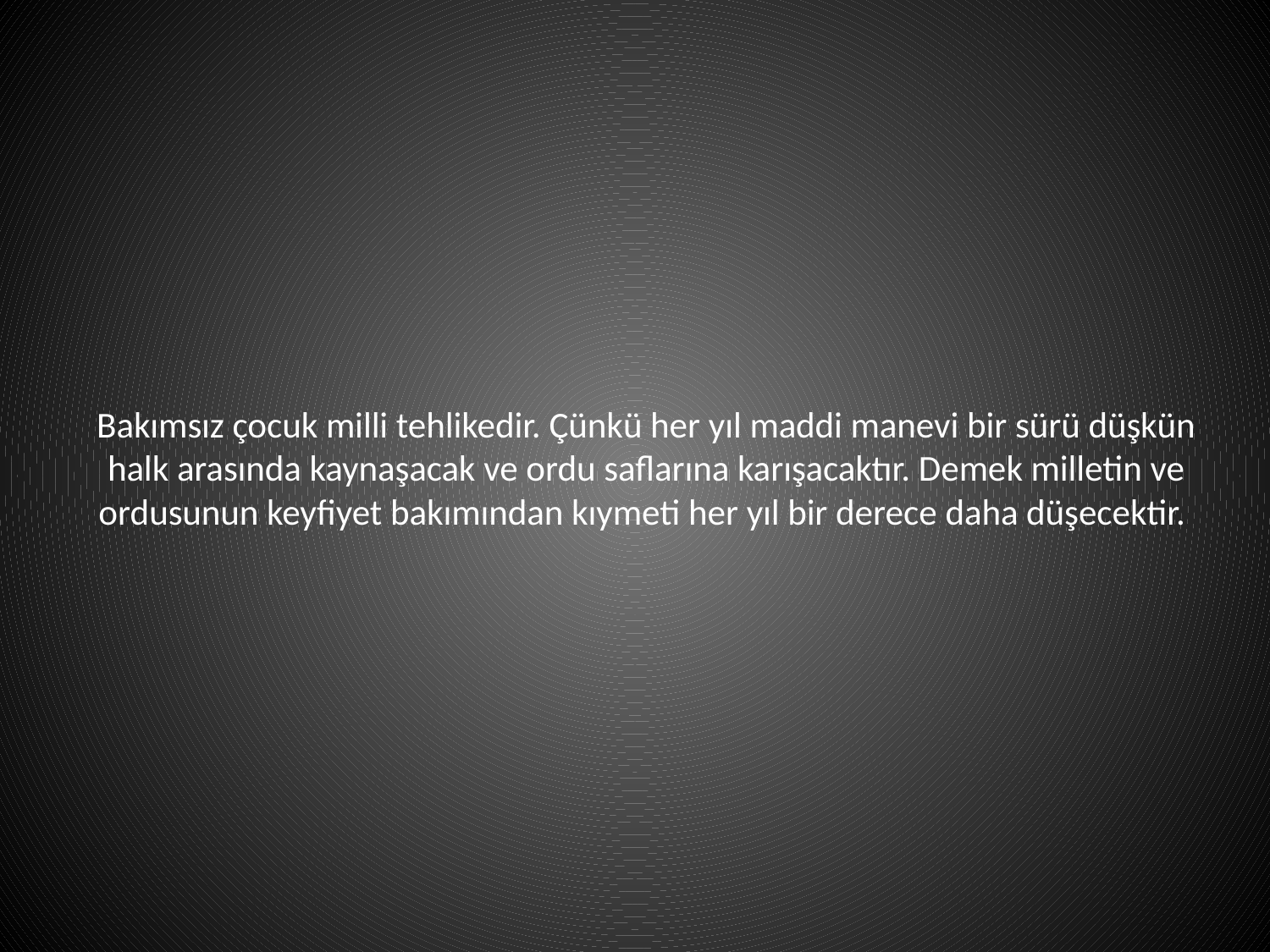

# Bakımsız çocuk milli tehlikedir. Çünkü her yıl maddi manevi bir sürü düşkün halk arasında kaynaşacak ve ordu saflarına karışacaktır. Demek milletin ve ordusunun keyfiyet bakımından kıymeti her yıl bir derece daha düşecektir.